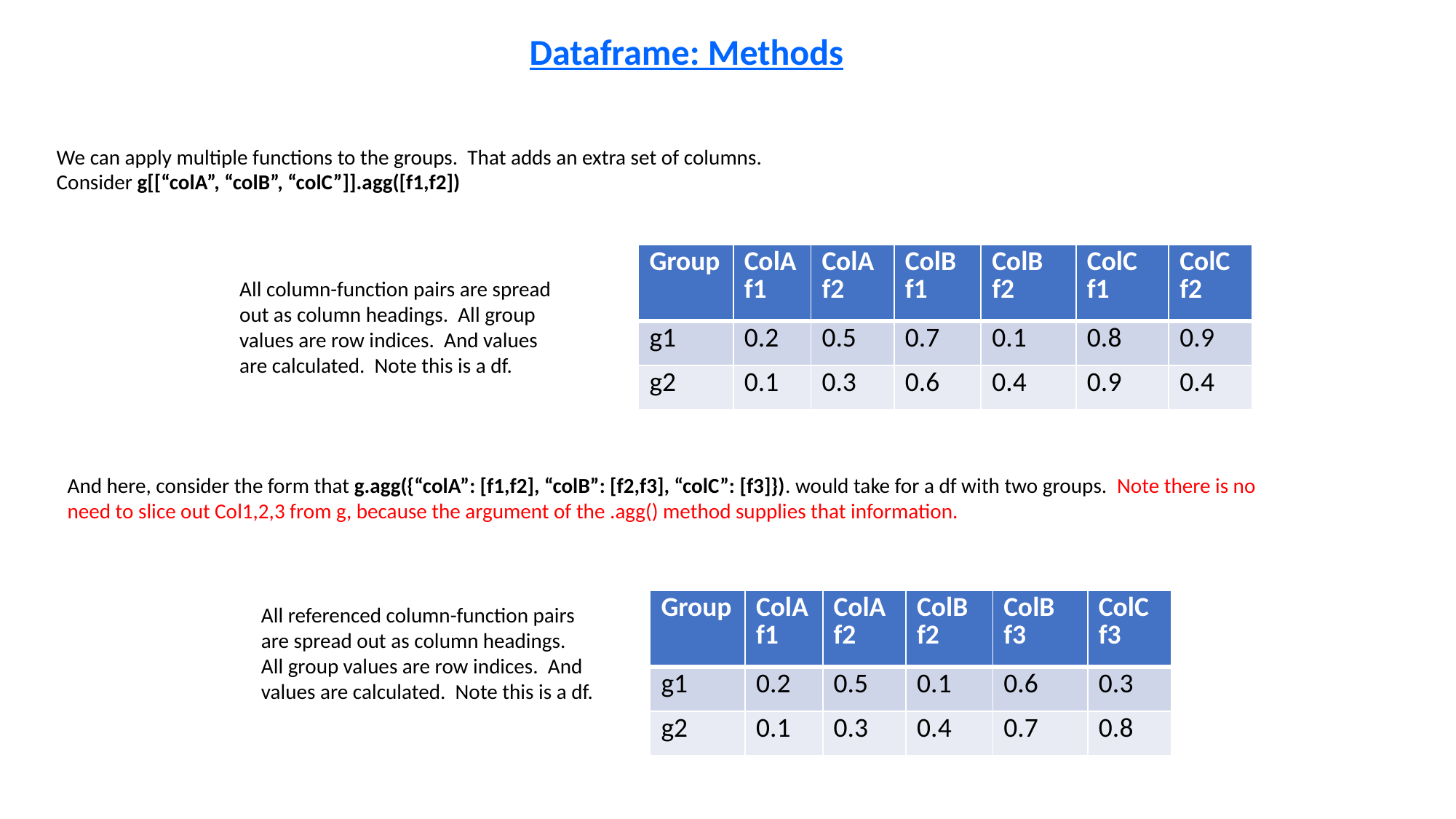

Dataframe: Methods
We can apply multiple functions to the groups.  That adds an extra set of columns.  Consider g[[“colA”, “colB”, “colC”]].agg([f1,f2])
| Group | ColA f1 | ColA f2 | ColB f1 | ColB f2 | ColC f1 | ColC f2 |
| --- | --- | --- | --- | --- | --- | --- |
| g1 | 0.2 | 0.5 | 0.7 | 0.1 | 0.8 | 0.9 |
| g2 | 0.1 | 0.3 | 0.6 | 0.4 | 0.9 | 0.4 |
All column-function pairs are spread out as column headings.  All group values are row indices.  And values are calculated.  Note this is a df.
And here, consider the form that g.agg({“colA”: [f1,f2], “colB”: [f2,f3], “colC”: [f3]}). would take for a df with two groups.  Note there is no need to slice out Col1,2,3 from g, because the argument of the .agg() method supplies that information.
| Group | ColA f1 | ColA f2 | ColB f2 | ColB f3 | ColC f3 |
| --- | --- | --- | --- | --- | --- |
| g1 | 0.2 | 0.5 | 0.1 | 0.6 | 0.3 |
| g2 | 0.1 | 0.3 | 0.4 | 0.7 | 0.8 |
All referenced column-function pairs are spread out as column headings.  All group values are row indices.  And values are calculated.  Note this is a df.